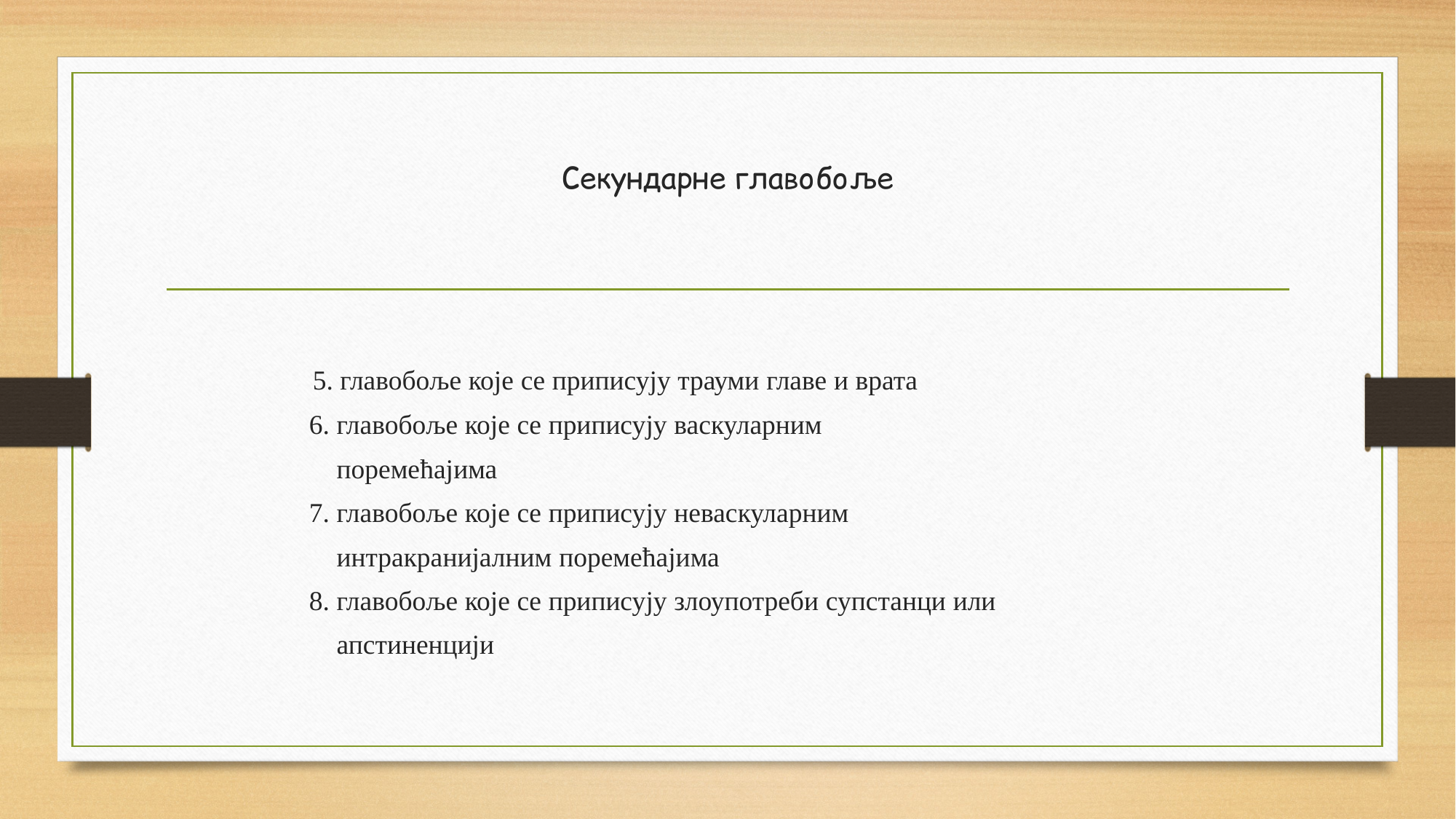

# Секундарне главобоље
     5. главобоље које се приписују трауми главе и врата
     6. главобоље које се приписују васкуларним
         поремећајима
     7. главобоље које се приписују неваскуларним
         интракранијалним поремећајима
     8. главобоље које се приписују злоупотреби супстанци или
         апстиненцији